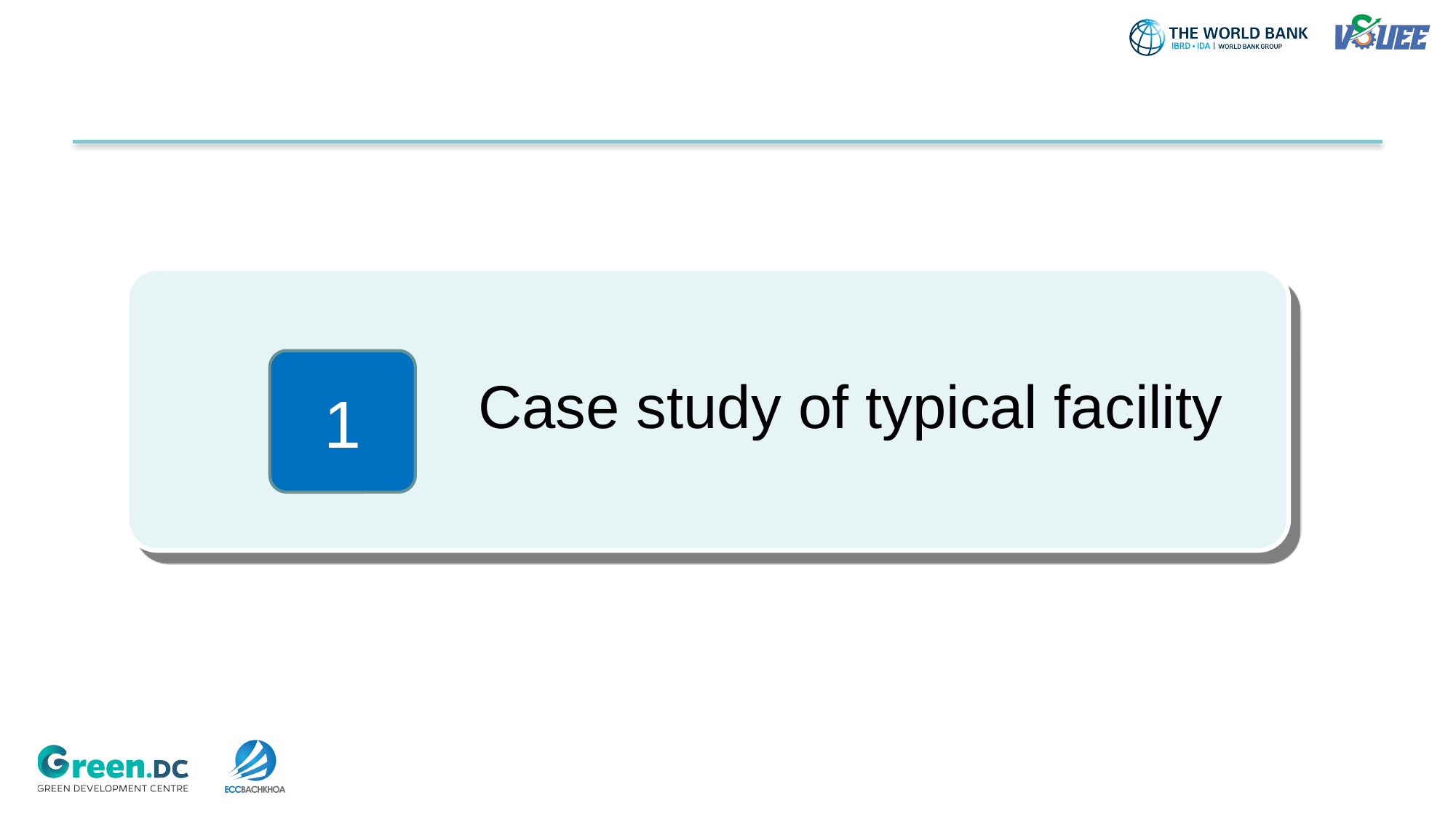

#

1
Case study of typical facility